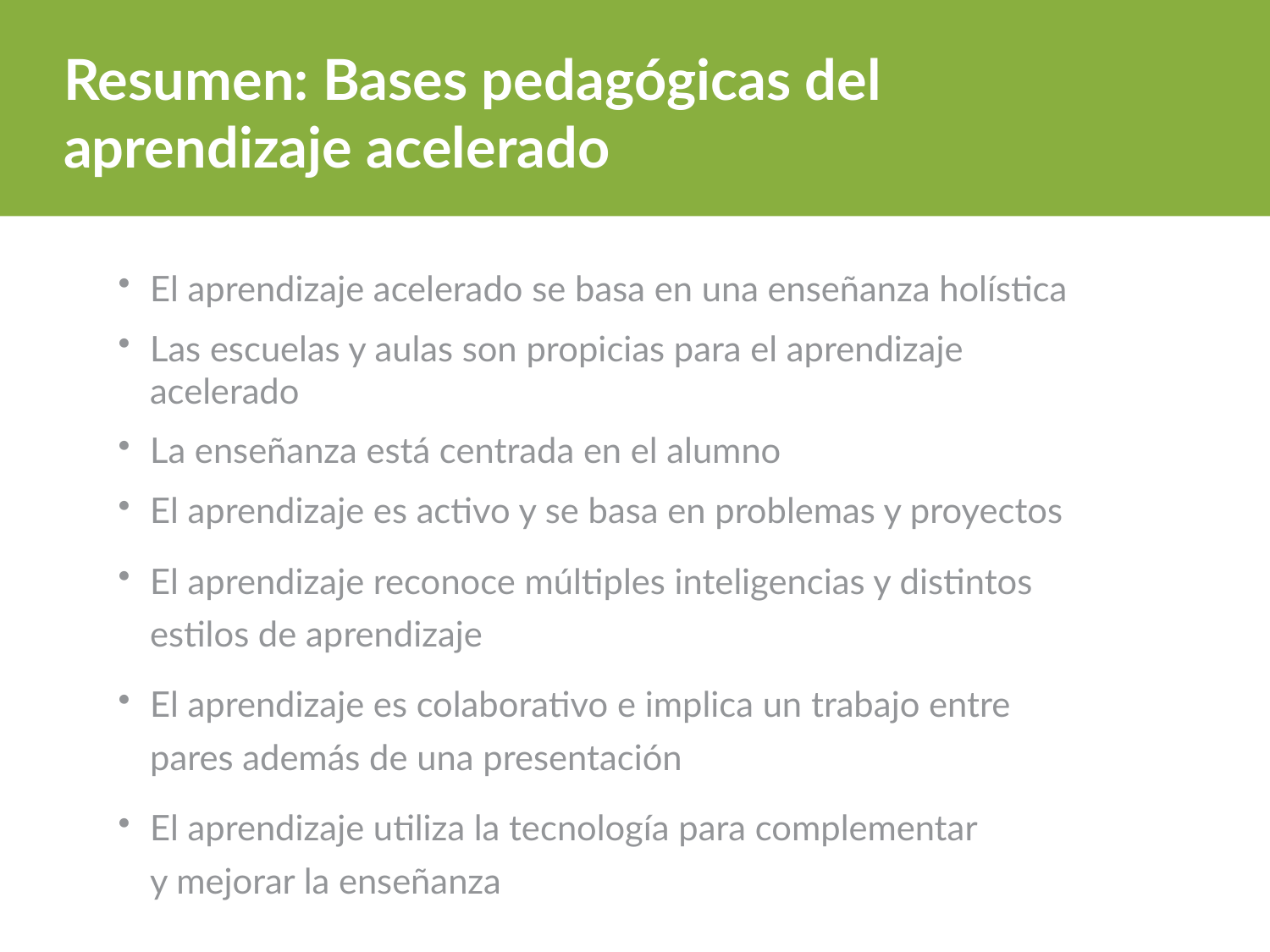

# Resumen: Bases pedagógicas del aprendizaje acelerado
El aprendizaje acelerado se basa en una enseñanza holística
Las escuelas y aulas son propicias para el aprendizaje acelerado
La enseñanza está centrada en el alumno
El aprendizaje es activo y se basa en problemas y proyectos
El aprendizaje reconoce múltiples inteligencias y distintos estilos de aprendizaje
El aprendizaje es colaborativo e implica un trabajo entre pares además de una presentación
El aprendizaje utiliza la tecnología para complementar y mejorar la enseñanza